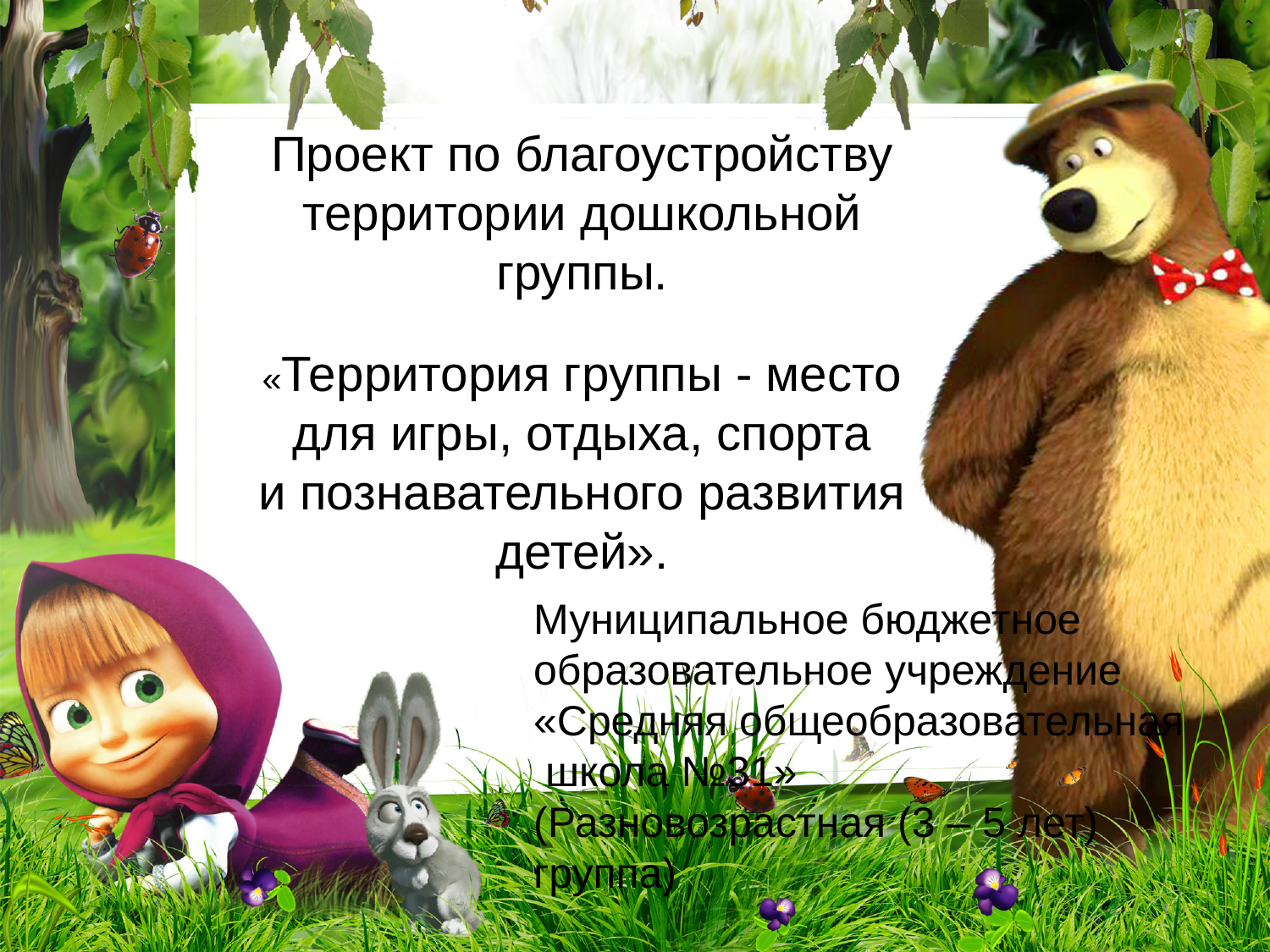

Проект по благоустройству территории дошкольной группы.

«Территория группы - место для игры, отдыха, спорта
и познавательного развития детей».
Муниципальное бюджетное образовательное учреждение
«Средняя общеобразовательная
 школа №31»
(Разновозрастная (3 – 5 лет) группа)
1